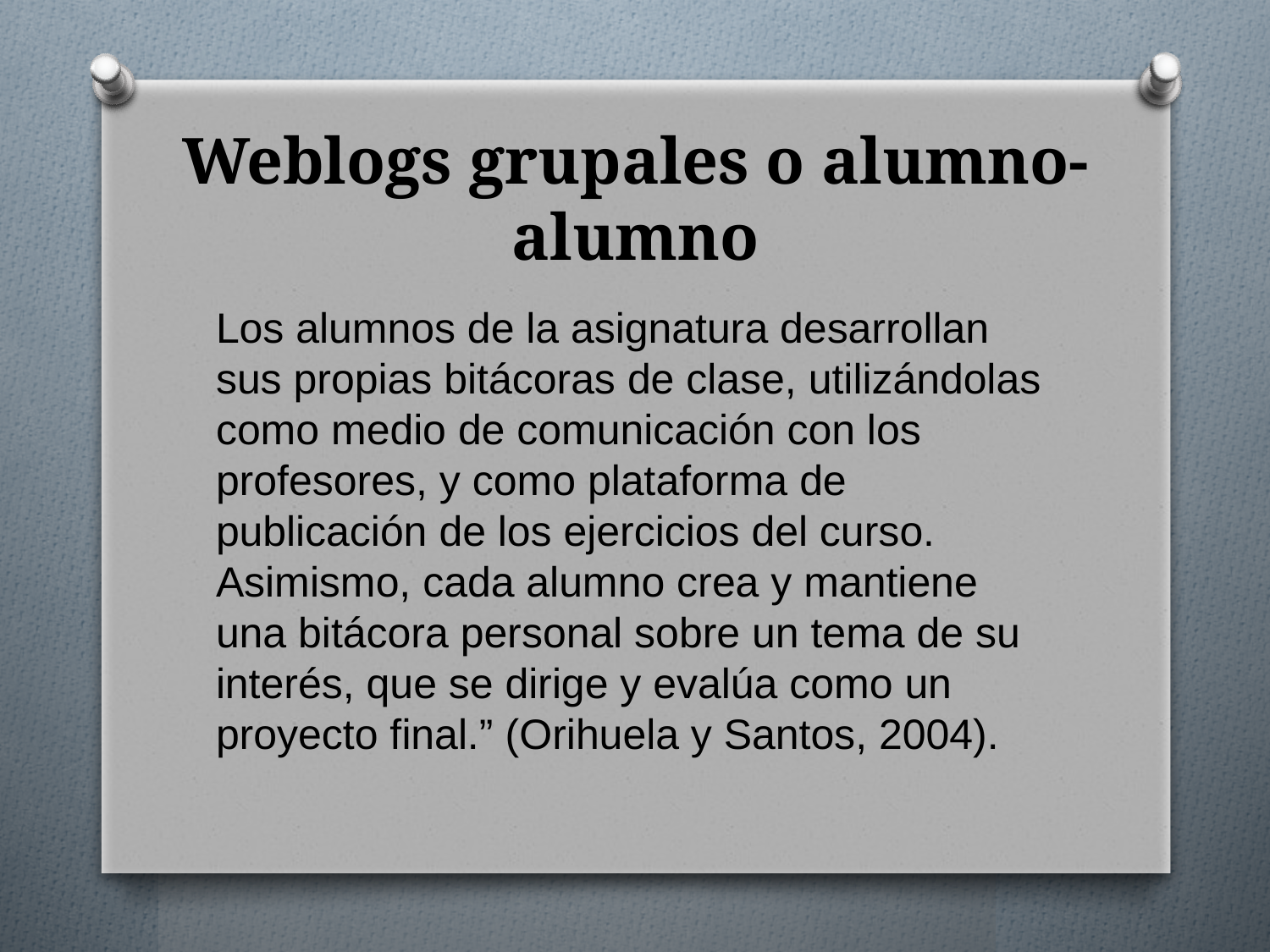

# Weblogs grupales o alumno-alumno
Los alumnos de la asignatura desarrollan sus propias bitácoras de clase, utilizándolas como medio de comunicación con los profesores, y como plataforma de publicación de los ejercicios del curso. Asimismo, cada alumno crea y mantiene una bitácora personal sobre un tema de su interés, que se dirige y evalúa como un proyecto final.” (Orihuela y Santos, 2004).